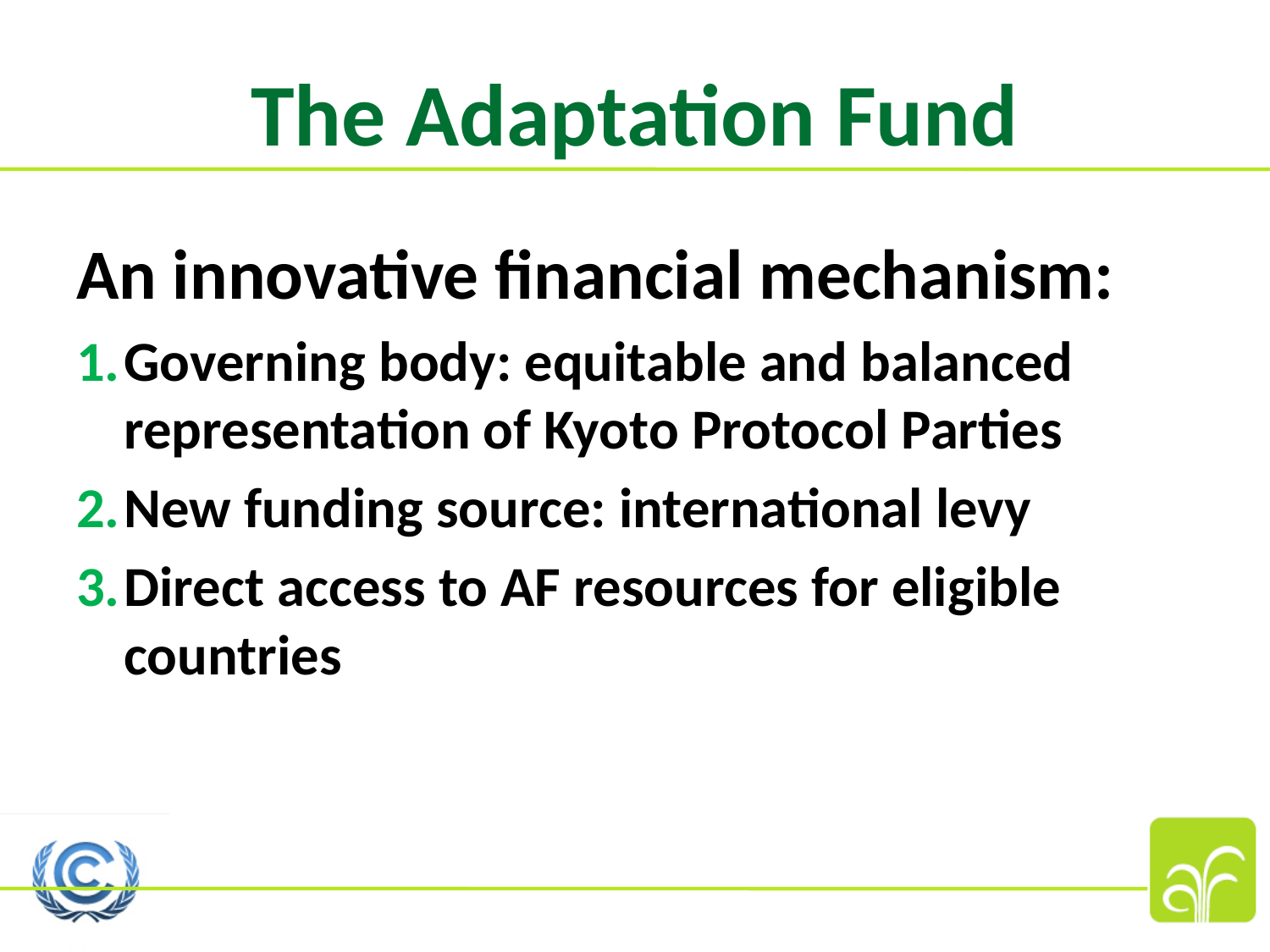

# The Adaptation Fund
An innovative financial mechanism:
Governing body: equitable and balanced representation of Kyoto Protocol Parties
New funding source: international levy
Direct access to AF resources for eligible countries